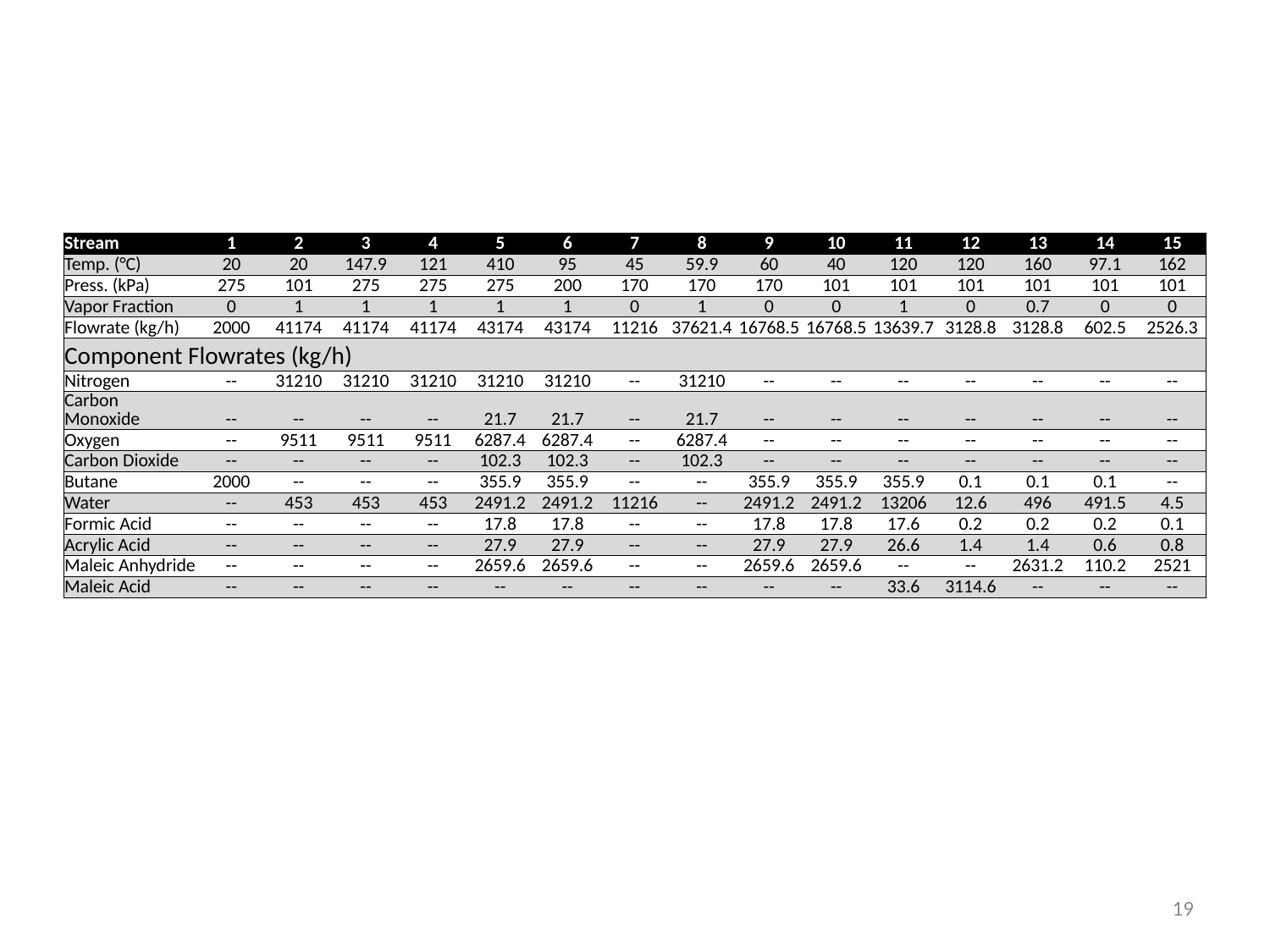

#
| Stream | 1 | 2 | 3 | 4 | 5 | 6 | 7 | 8 | 9 | 10 | 11 | 12 | 13 | 14 | 15 |
| --- | --- | --- | --- | --- | --- | --- | --- | --- | --- | --- | --- | --- | --- | --- | --- |
| Temp. (°C) | 20 | 20 | 147.9 | 121 | 410 | 95 | 45 | 59.9 | 60 | 40 | 120 | 120 | 160 | 97.1 | 162 |
| Press. (kPa) | 275 | 101 | 275 | 275 | 275 | 200 | 170 | 170 | 170 | 101 | 101 | 101 | 101 | 101 | 101 |
| Vapor Fraction | 0 | 1 | 1 | 1 | 1 | 1 | 0 | 1 | 0 | 0 | 1 | 0 | 0.7 | 0 | 0 |
| Flowrate (kg/h) | 2000 | 41174 | 41174 | 41174 | 43174 | 43174 | 11216 | 37621.4 | 16768.5 | 16768.5 | 13639.7 | 3128.8 | 3128.8 | 602.5 | 2526.3 |
| Component Flowrates (kg/h) |  |  |  |  |  |  |  |  |  |  |  |  |  |  |  |
| Nitrogen | -- | 31210 | 31210 | 31210 | 31210 | 31210 | -- | 31210 | -- | -- | -- | -- | -- | -- | -- |
| Carbon Monoxide | -- | -- | -- | -- | 21.7 | 21.7 | -- | 21.7 | -- | -- | -- | -- | -- | -- | -- |
| Oxygen | -- | 9511 | 9511 | 9511 | 6287.4 | 6287.4 | -- | 6287.4 | -- | -- | -- | -- | -- | -- | -- |
| Carbon Dioxide | -- | -- | -- | -- | 102.3 | 102.3 | -- | 102.3 | -- | -- | -- | -- | -- | -- | -- |
| Butane | 2000 | -- | -- | -- | 355.9 | 355.9 | -- | -- | 355.9 | 355.9 | 355.9 | 0.1 | 0.1 | 0.1 | -- |
| Water | -- | 453 | 453 | 453 | 2491.2 | 2491.2 | 11216 | -- | 2491.2 | 2491.2 | 13206 | 12.6 | 496 | 491.5 | 4.5 |
| Formic Acid | -- | -- | -- | -- | 17.8 | 17.8 | -- | -- | 17.8 | 17.8 | 17.6 | 0.2 | 0.2 | 0.2 | 0.1 |
| Acrylic Acid | -- | -- | -- | -- | 27.9 | 27.9 | -- | -- | 27.9 | 27.9 | 26.6 | 1.4 | 1.4 | 0.6 | 0.8 |
| Maleic Anhydride | -- | -- | -- | -- | 2659.6 | 2659.6 | -- | -- | 2659.6 | 2659.6 | -- | -- | 2631.2 | 110.2 | 2521 |
| Maleic Acid | -- | -- | -- | -- | -- | -- | -- | -- | -- | -- | 33.6 | 3114.6 | -- | -- | -- |
19